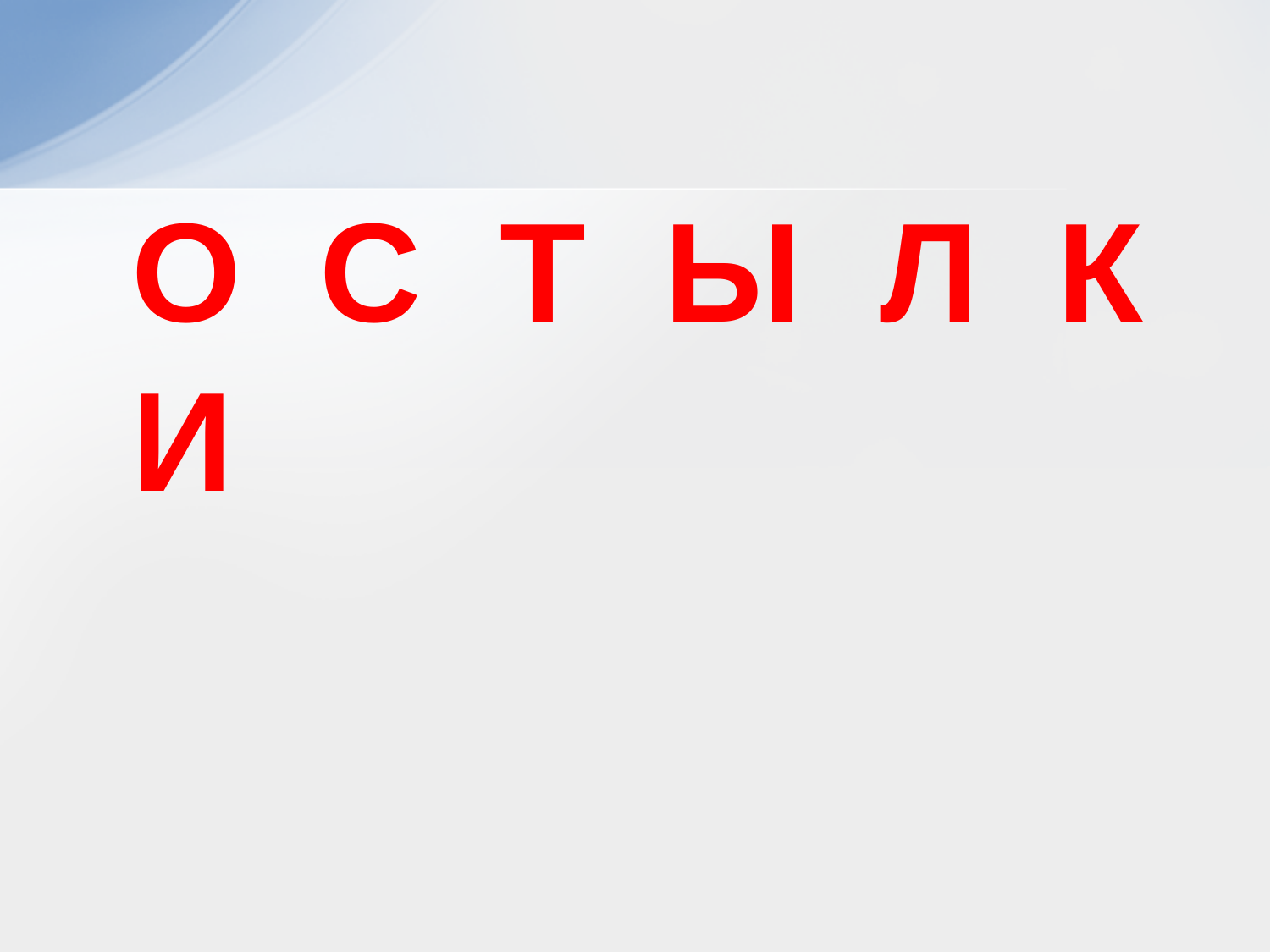

О  С  Т  Ы  Л  К  И